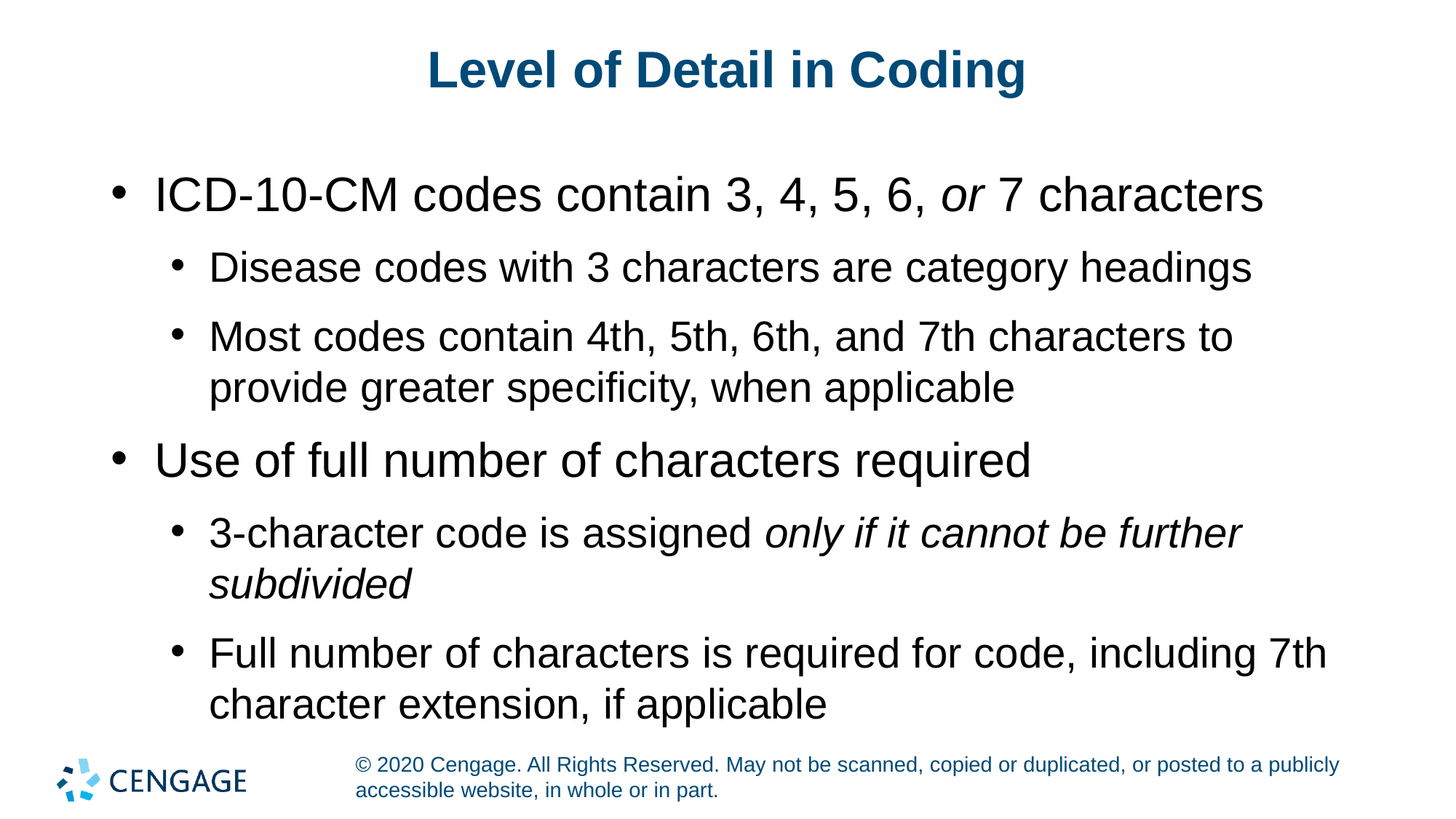

# Level of Detail in Coding
ICD-10-CM codes contain 3, 4, 5, 6, or 7 characters
Disease codes with 3 characters are category headings
Most codes contain 4th, 5th, 6th, and 7th characters to provide greater specificity, when applicable
Use of full number of characters required
3-character code is assigned only if it cannot be further subdivided
Full number of characters is required for code, including 7th character extension, if applicable